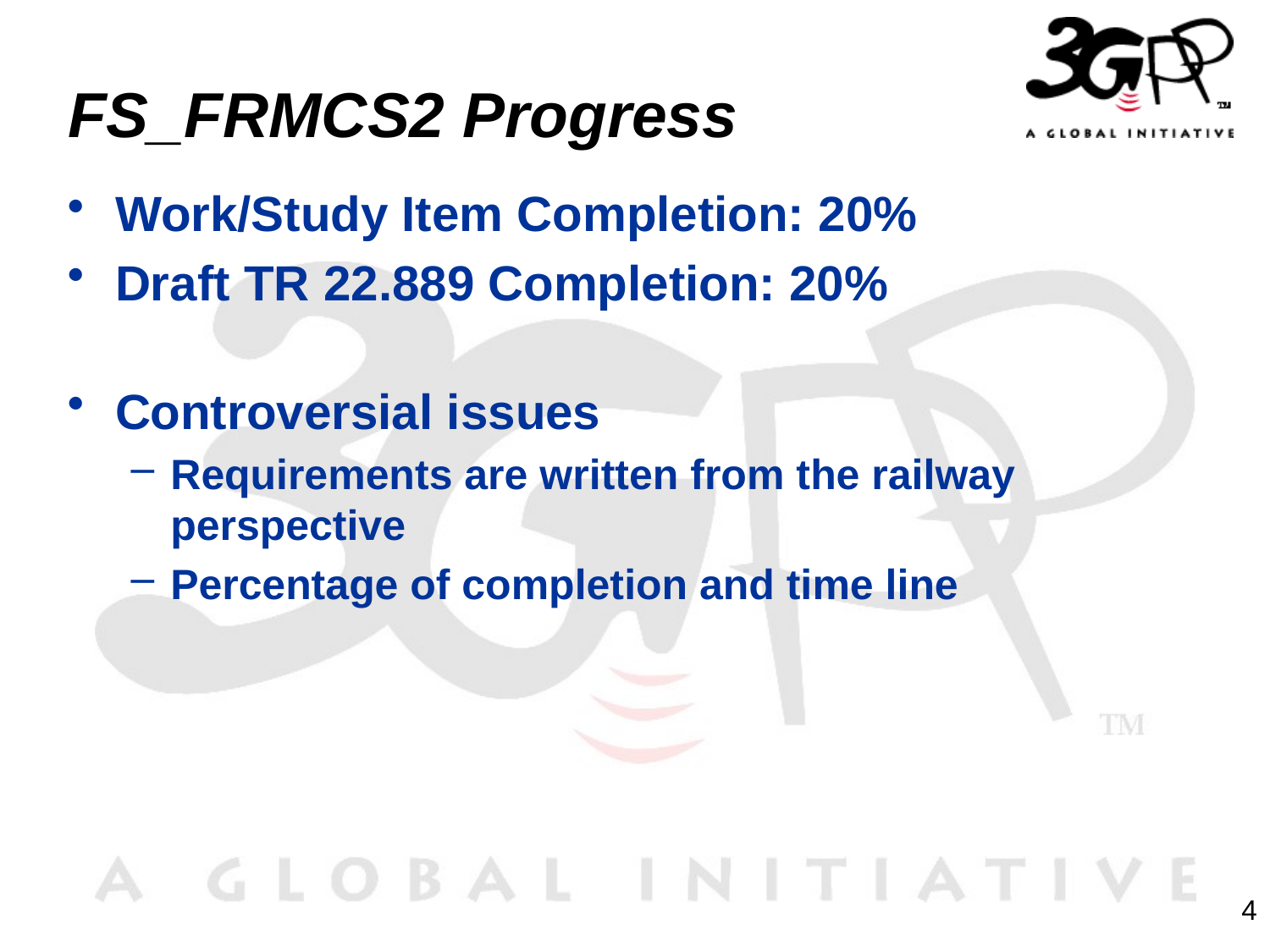

# FS_FRMCS2 Progress
Work/Study Item Completion: 20%
Draft TR 22.889 Completion: 20%

Controversial issues
Requirements are written from the railway perspective
Percentage of completion and time line
4